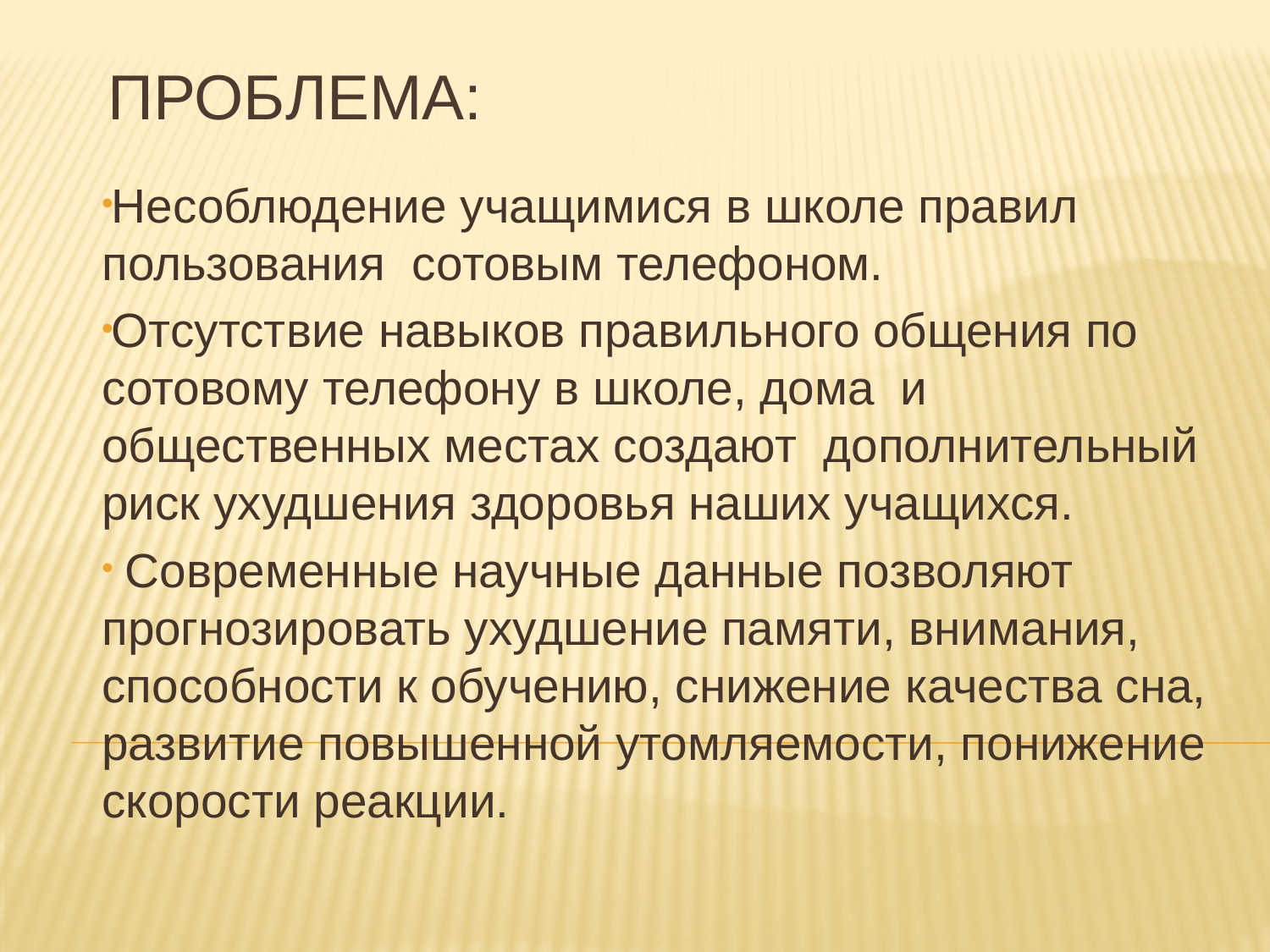

# Проблема:
Несоблюдение учащимися в школе правил  пользования  сотовым телефоном.
Отсутствие навыков правильного общения по сотовому телефону в школе, дома  и общественных местах создают  дополнительный риск ухудшения здоровья наших учащихся.
 Современные научные данные позволяют прогнозировать ухудшение памяти, внимания, способности к обучению, снижение качества сна, развитие повышенной утомляемости, понижение скорости реакции.